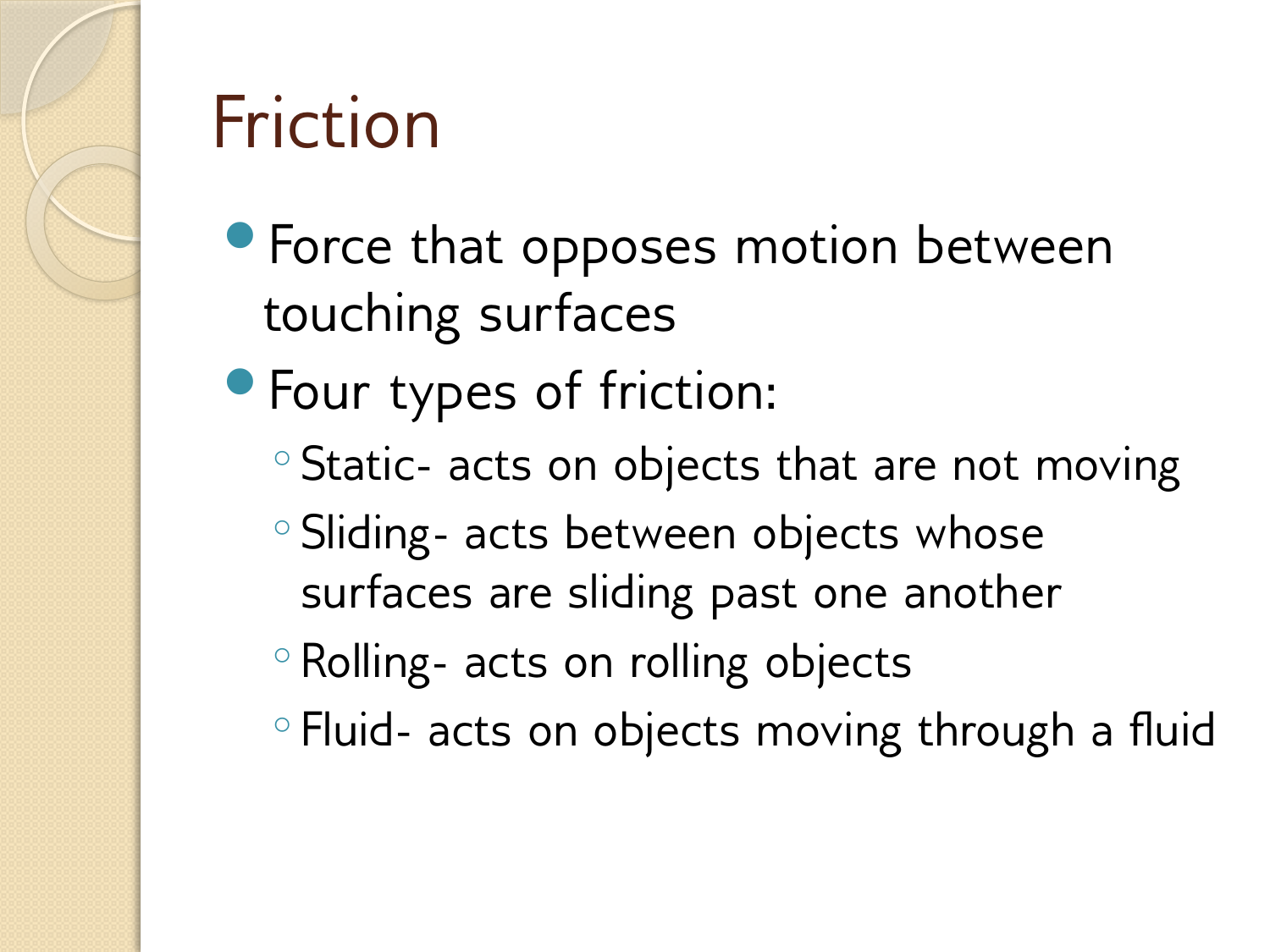

# Friction
Force that opposes motion between touching surfaces
Four types of friction:
Static- acts on objects that are not moving
Sliding- acts between objects whose surfaces are sliding past one another
Rolling- acts on rolling objects
Fluid- acts on objects moving through a fluid